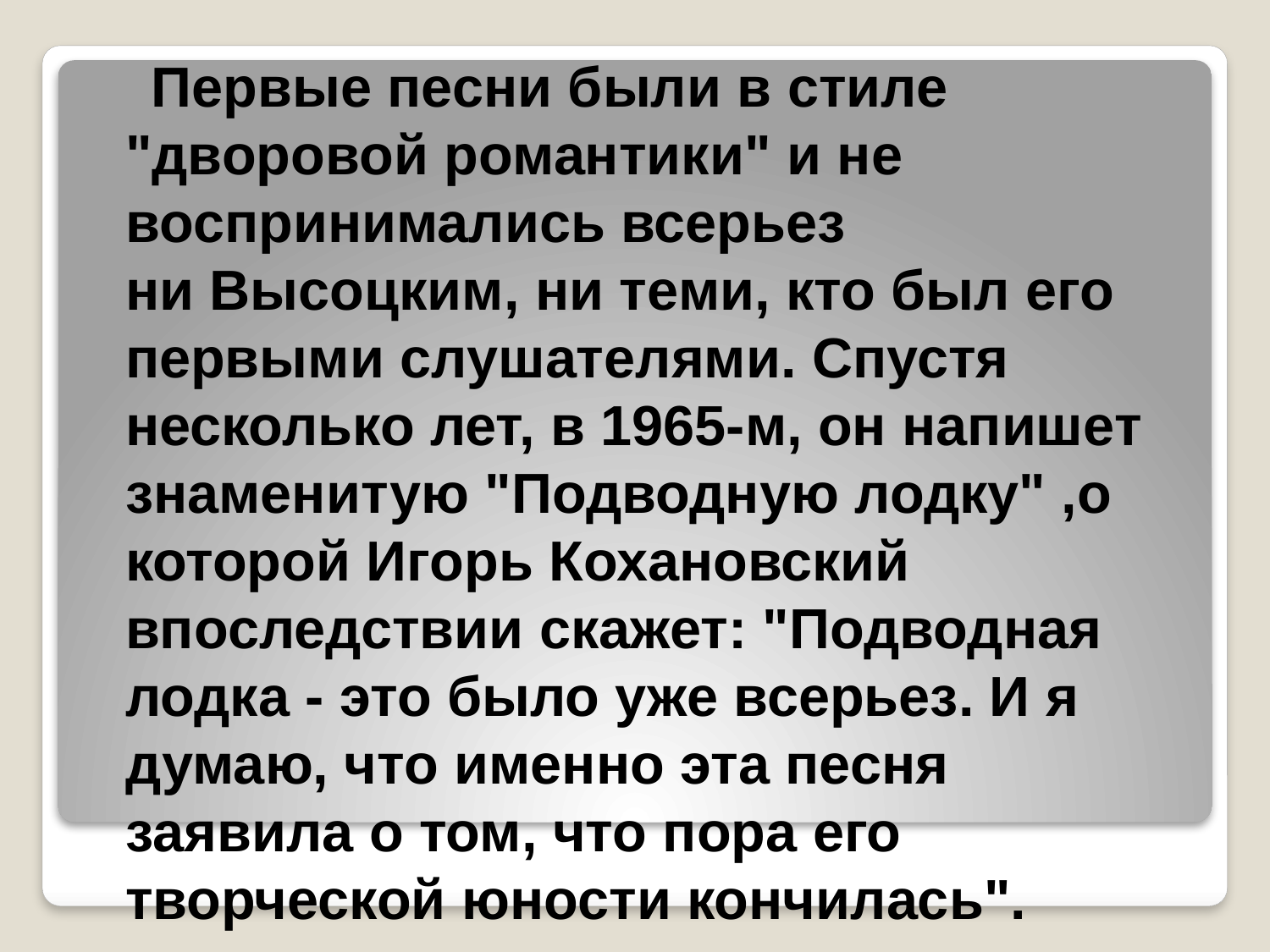

# Первые песни были в стиле "дворовой романтики" и не воспринимались всерьез ни Высоцким, ни теми, кто был его первыми слушателями. Спустя несколько лет, в 1965-м, он напишет знаменитую "Подводную лодку" ,о которой Игорь Кохановский впоследствии скажет: "Подводная лодка - это было уже всерьез. И я думаю, что именно эта песня заявила о том, что пора его творческой юности кончилась".